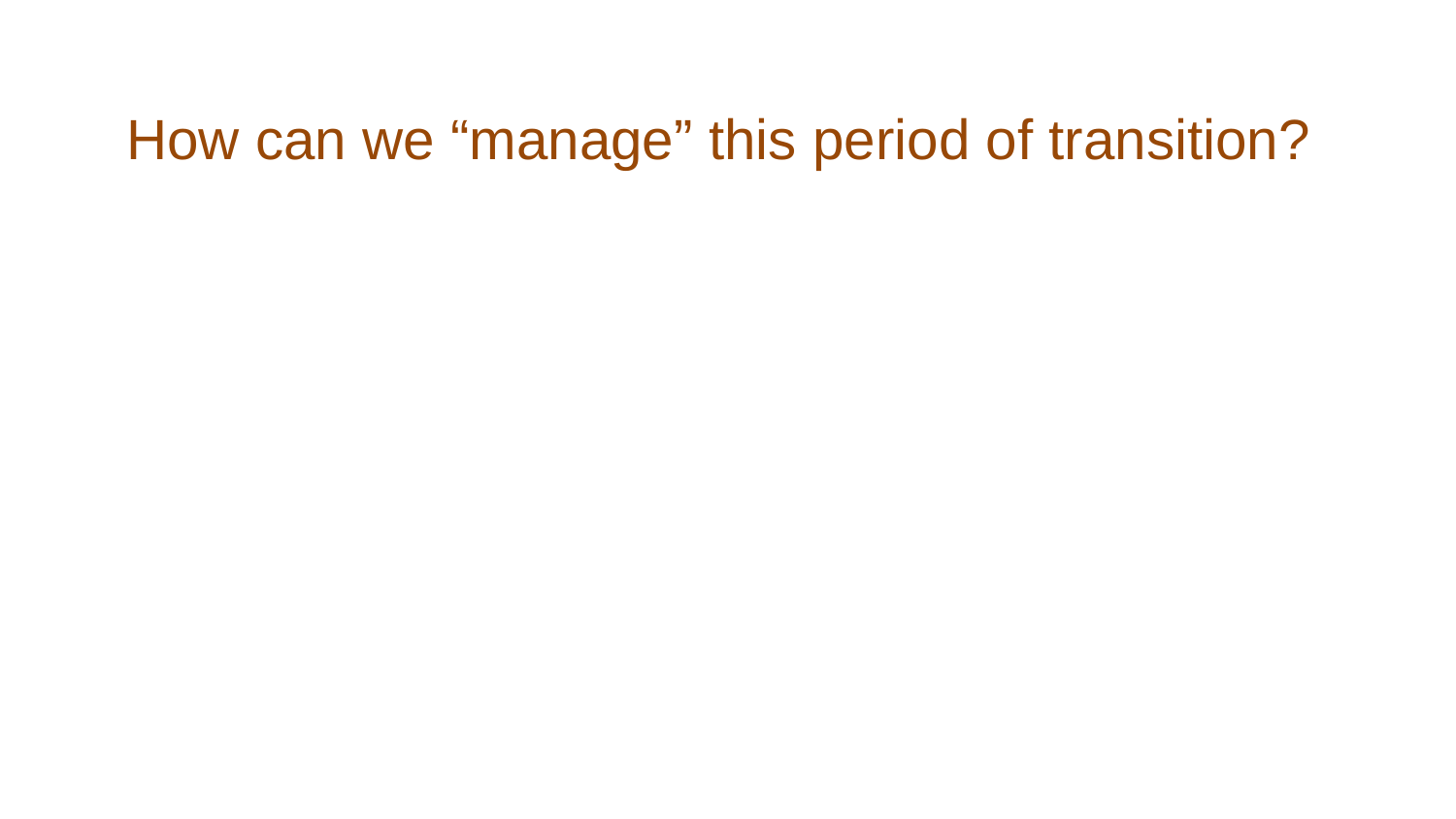

How can we “manage” this period of transition?